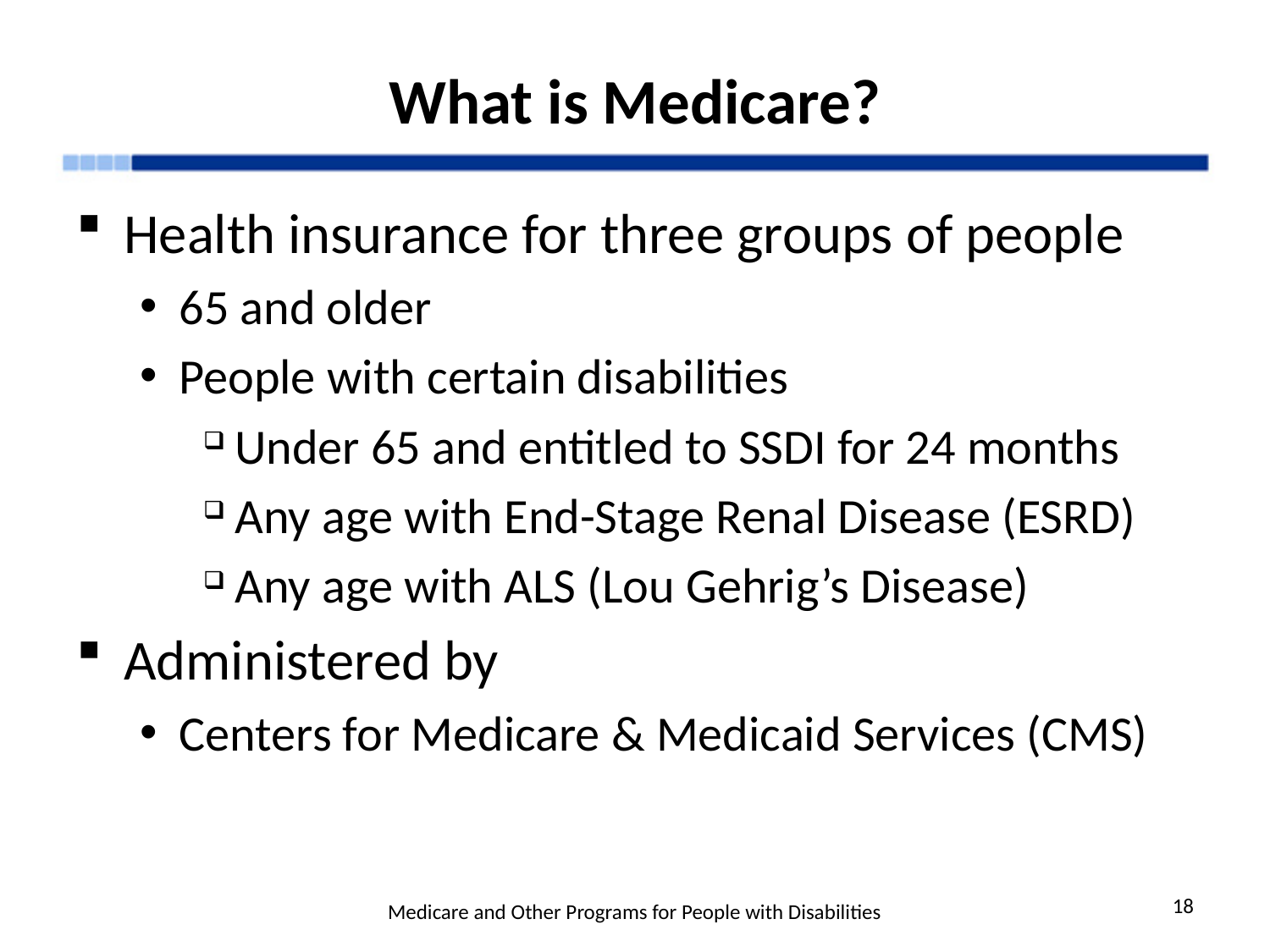

# What is Medicare?
Health insurance for three groups of people
65 and older
People with certain disabilities
Under 65 and entitled to SSDI for 24 months
Any age with End-Stage Renal Disease (ESRD)
Any age with ALS (Lou Gehrig’s Disease)
Administered by
Centers for Medicare & Medicaid Services (CMS)

05/01/2013
18
18
Medicare and Other Programs for People with Disabilities